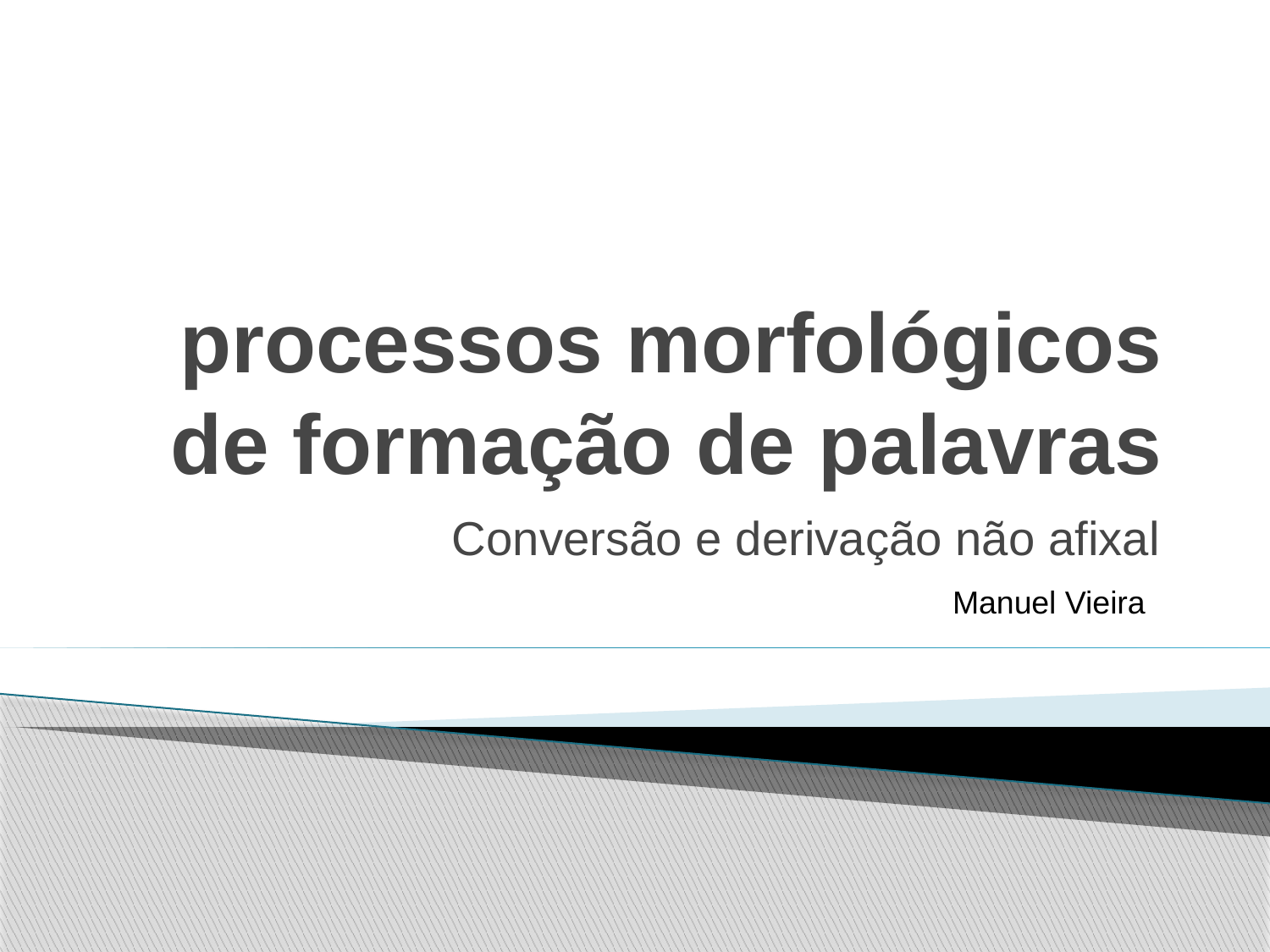

# processos morfológicos de formação de palavras
Conversão e derivação não afixal
Manuel Vieira